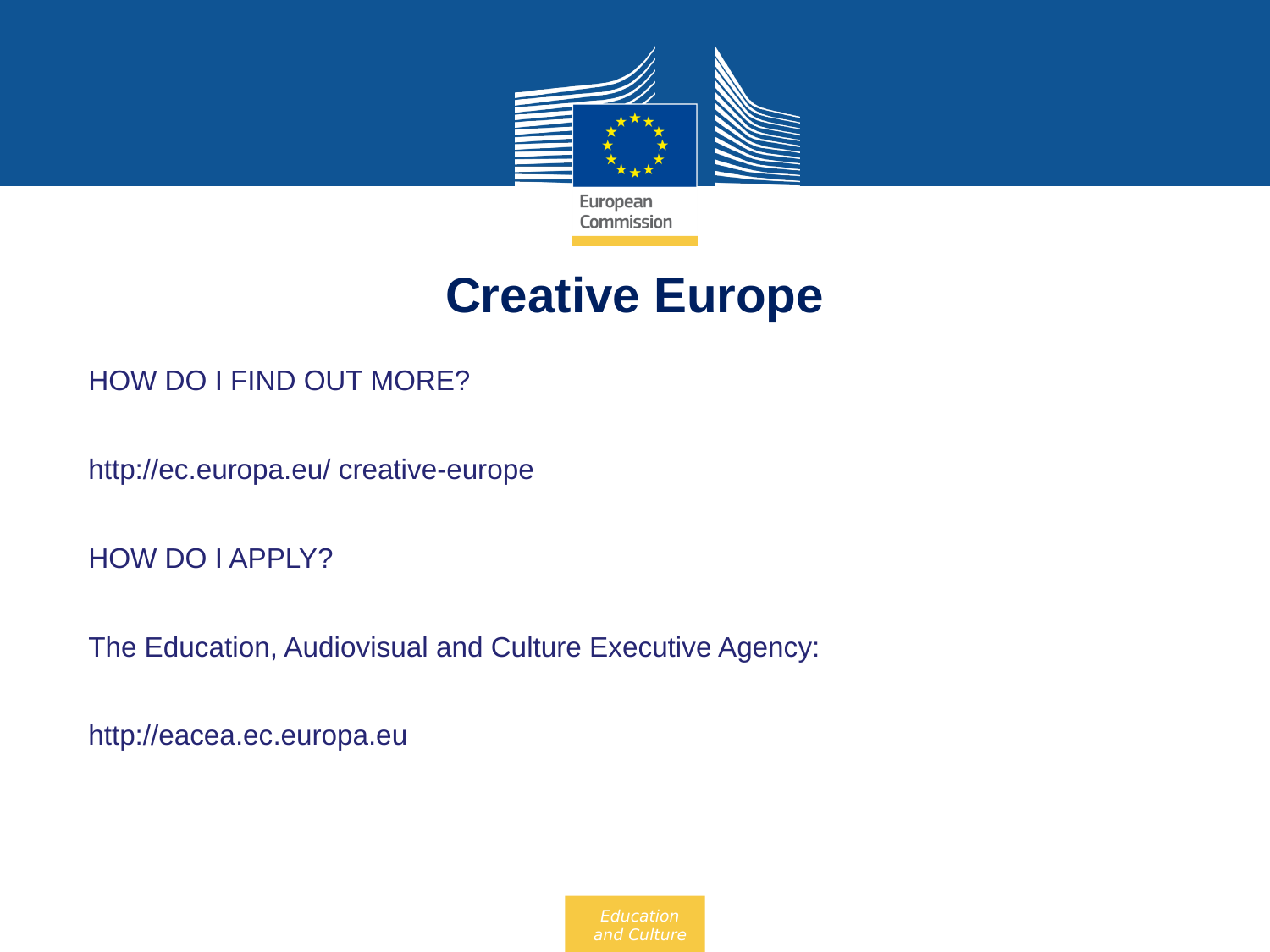

Creative Europe
HOW DO I FIND OUT MORE?

http://ec.europa.eu/ creative-europe

HOW DO I APPLY?

The Education, Audiovisual and Culture Executive Agency:

http://eacea.ec.europa.eu